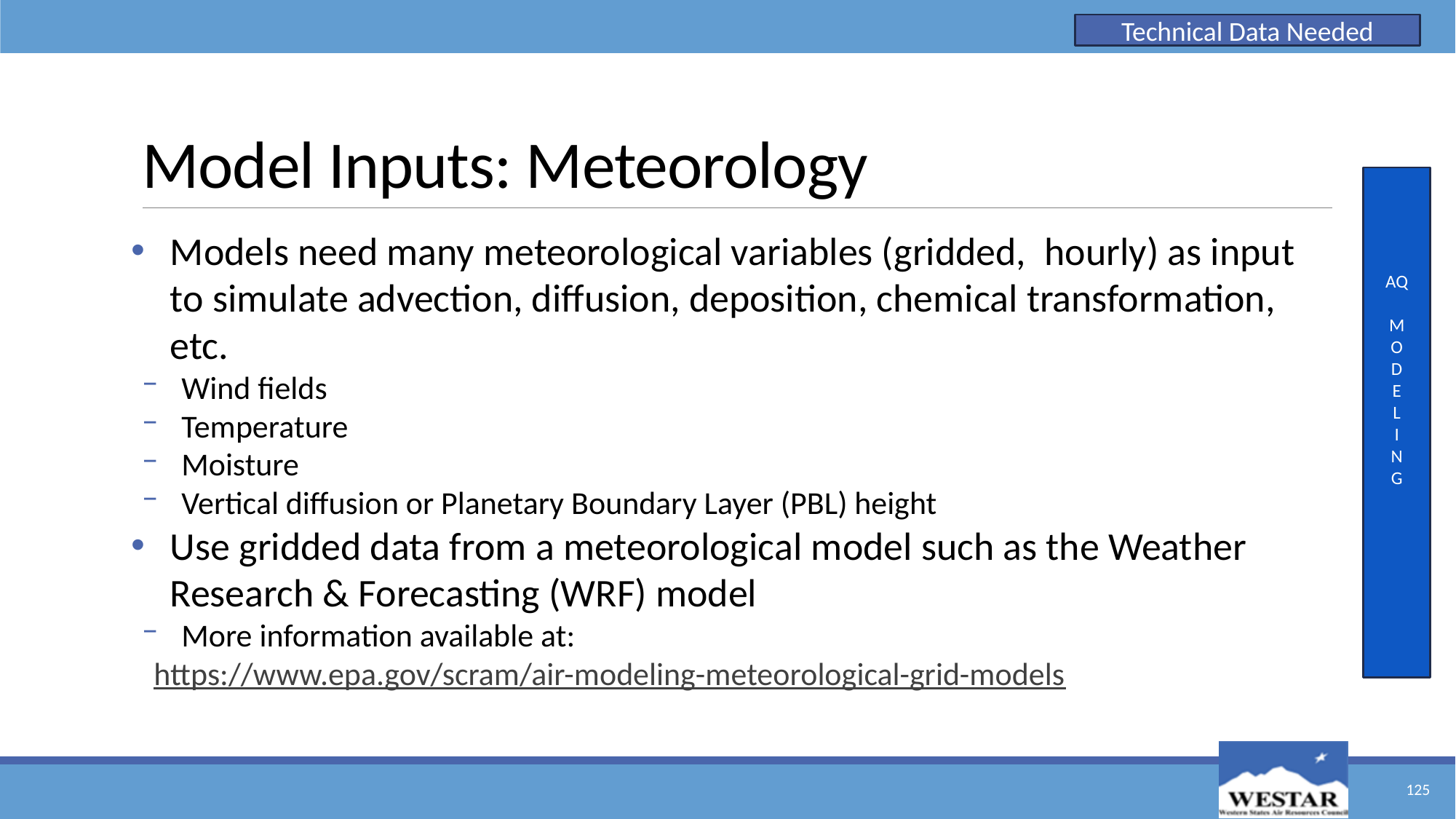

Technical Data Needed
# Model Inputs: Meteorology
AQ

M
O
D
E
L
I
N
G

Models need many meteorological variables (gridded,  hourly) as input to simulate advection, diffusion, deposition, chemical transformation, etc.
Wind fields
Temperature
Moisture
Vertical diffusion or Planetary Boundary Layer (PBL) height
Use gridded data from a meteorological model such as the Weather Research & Forecasting (WRF) model
More information available at:
https://www.epa.gov/scram/air-modeling-meteorological-grid-models

125